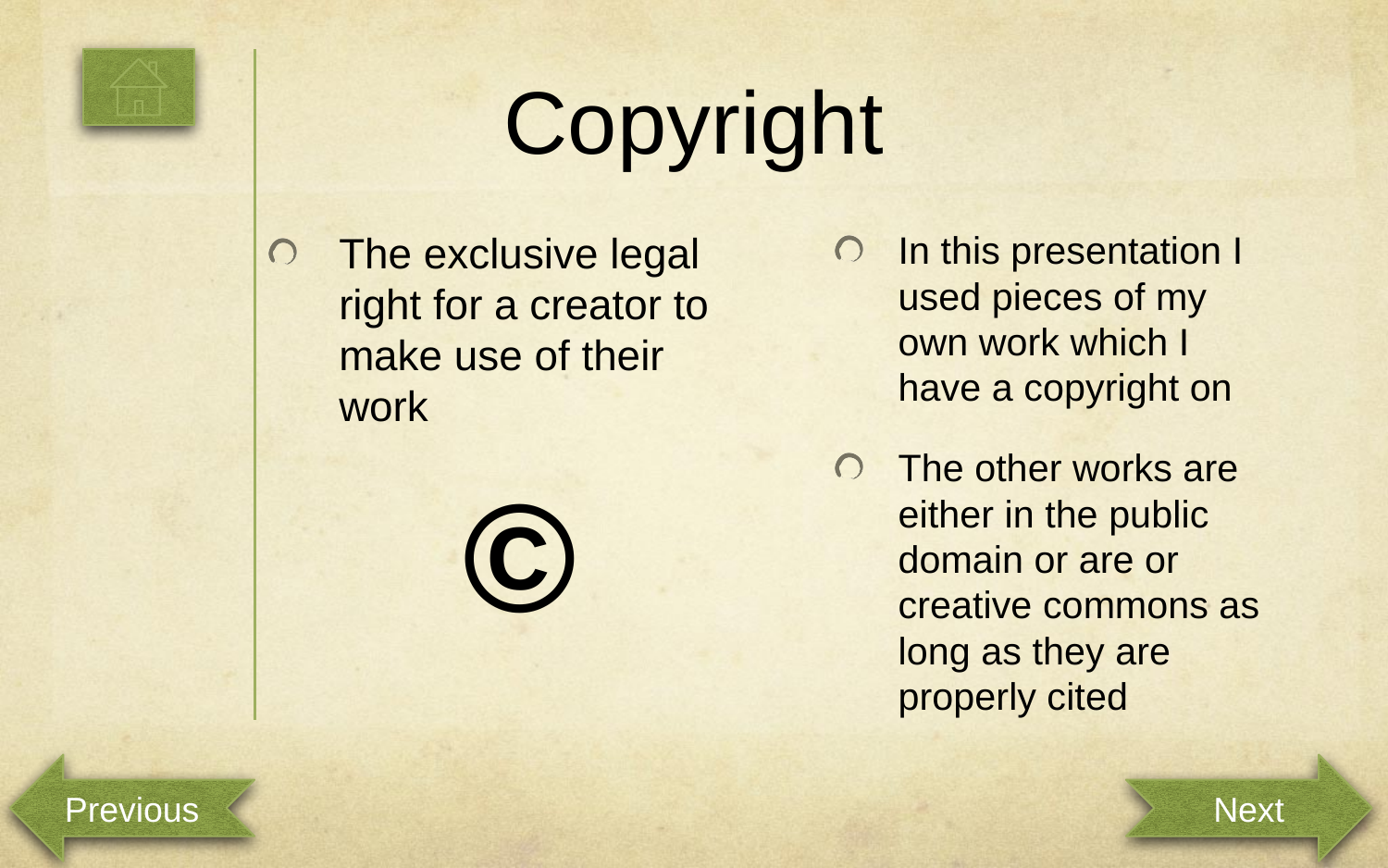

# Copyright
The exclusive legal right for a creator to make use of their work
In this presentation I used pieces of my own work which I have a copyright on
The other works are either in the public domain or are or creative commons as long as they are properly cited
©
Previous
Next